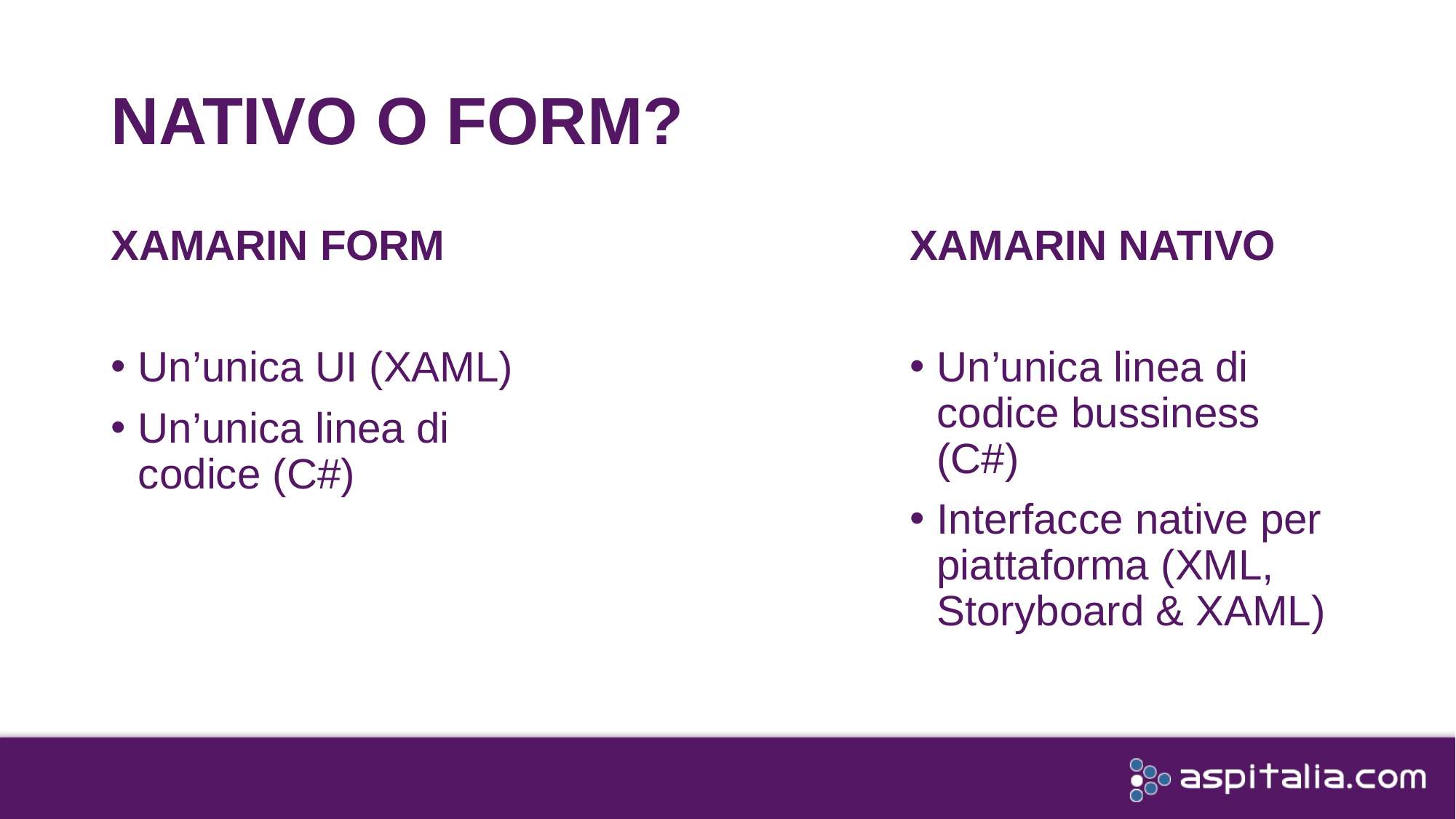

# NATIVO O FORM?
XAMARIN FORM

Un’unica UI (XAML)
Un’unica linea di codice (C#)

XAMARIN NATIVO

Un’unica linea di codice bussiness (C#)
Interfacce native per piattaforma (XML, Storyboard & XAML)